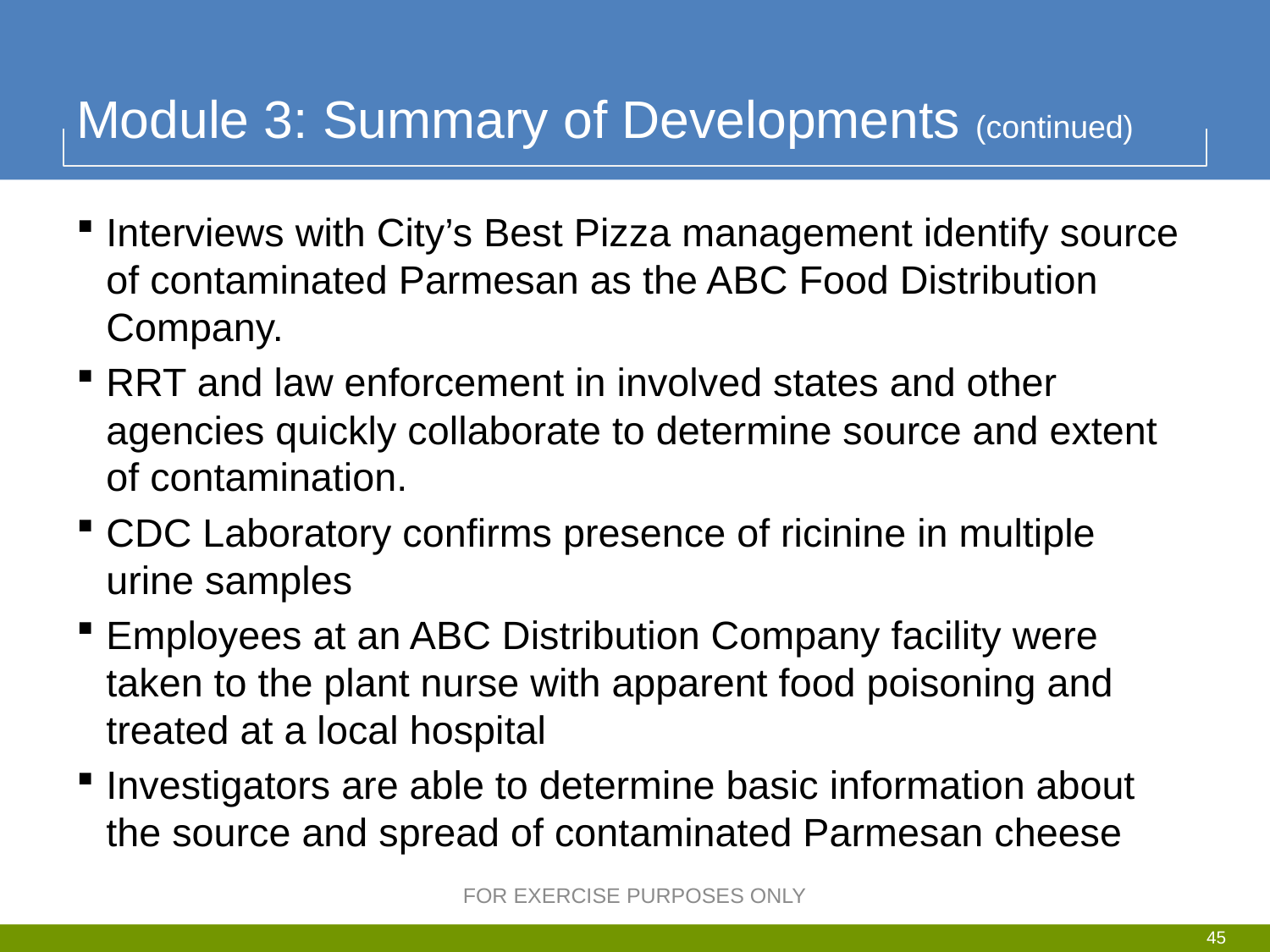

# Module 3: Summary of Developments (continued)
Interviews with City’s Best Pizza management identify source of contaminated Parmesan as the ABC Food Distribution Company.
RRT and law enforcement in involved states and other agencies quickly collaborate to determine source and extent of contamination.
CDC Laboratory confirms presence of ricinine in multiple urine samples
Employees at an ABC Distribution Company facility were taken to the plant nurse with apparent food poisoning and treated at a local hospital
Investigators are able to determine basic information about the source and spread of contaminated Parmesan cheese
FOR EXERCISE PURPOSES ONLY